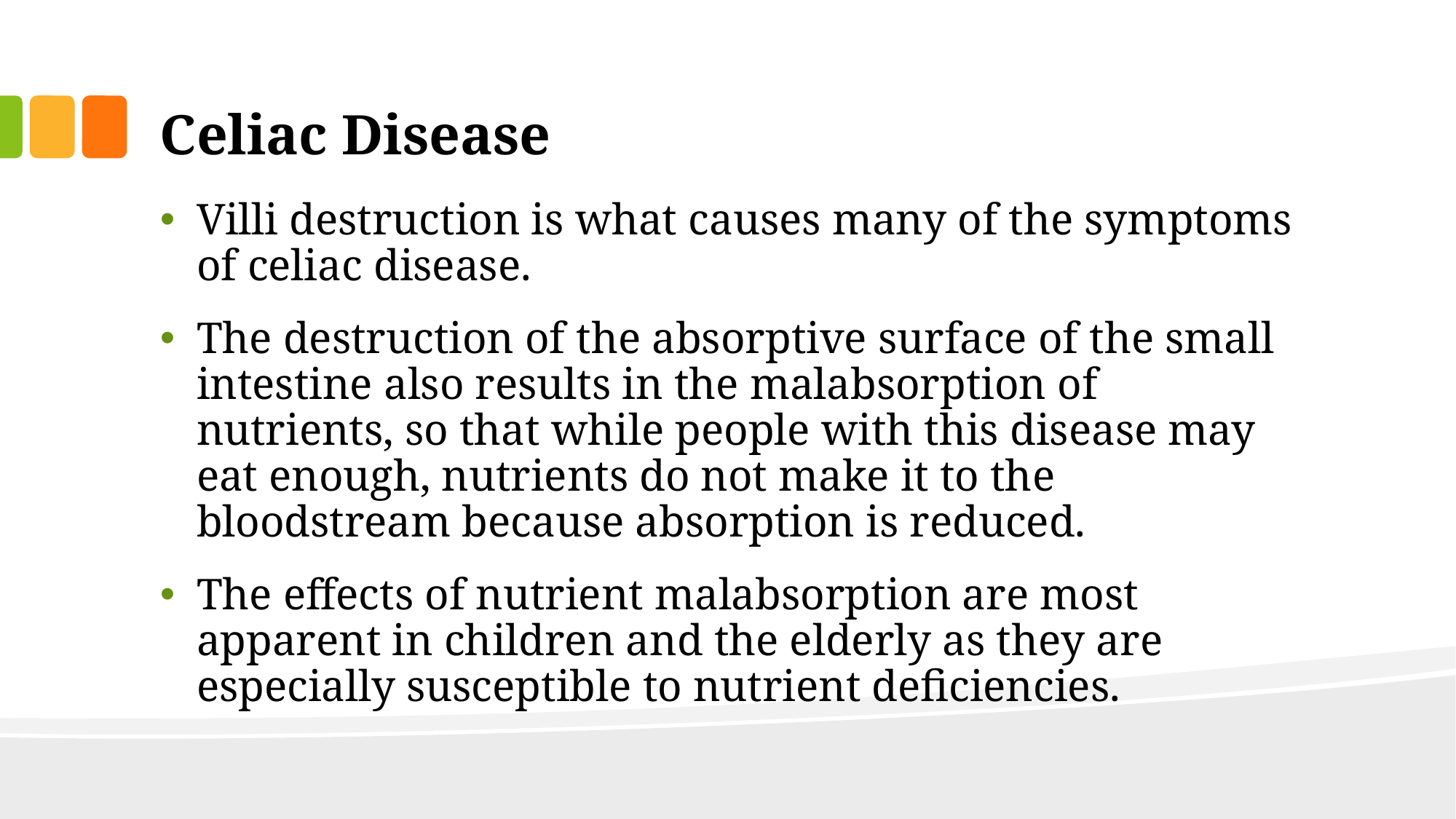

# Celiac Disease
Villi destruction is what causes many of the symptoms of celiac disease.
The destruction of the absorptive surface of the small intestine also results in the malabsorption of nutrients, so that while people with this disease may eat enough, nutrients do not make it to the bloodstream because absorption is reduced.
The effects of nutrient malabsorption are most apparent in children and the elderly as they are especially susceptible to nutrient deficiencies.